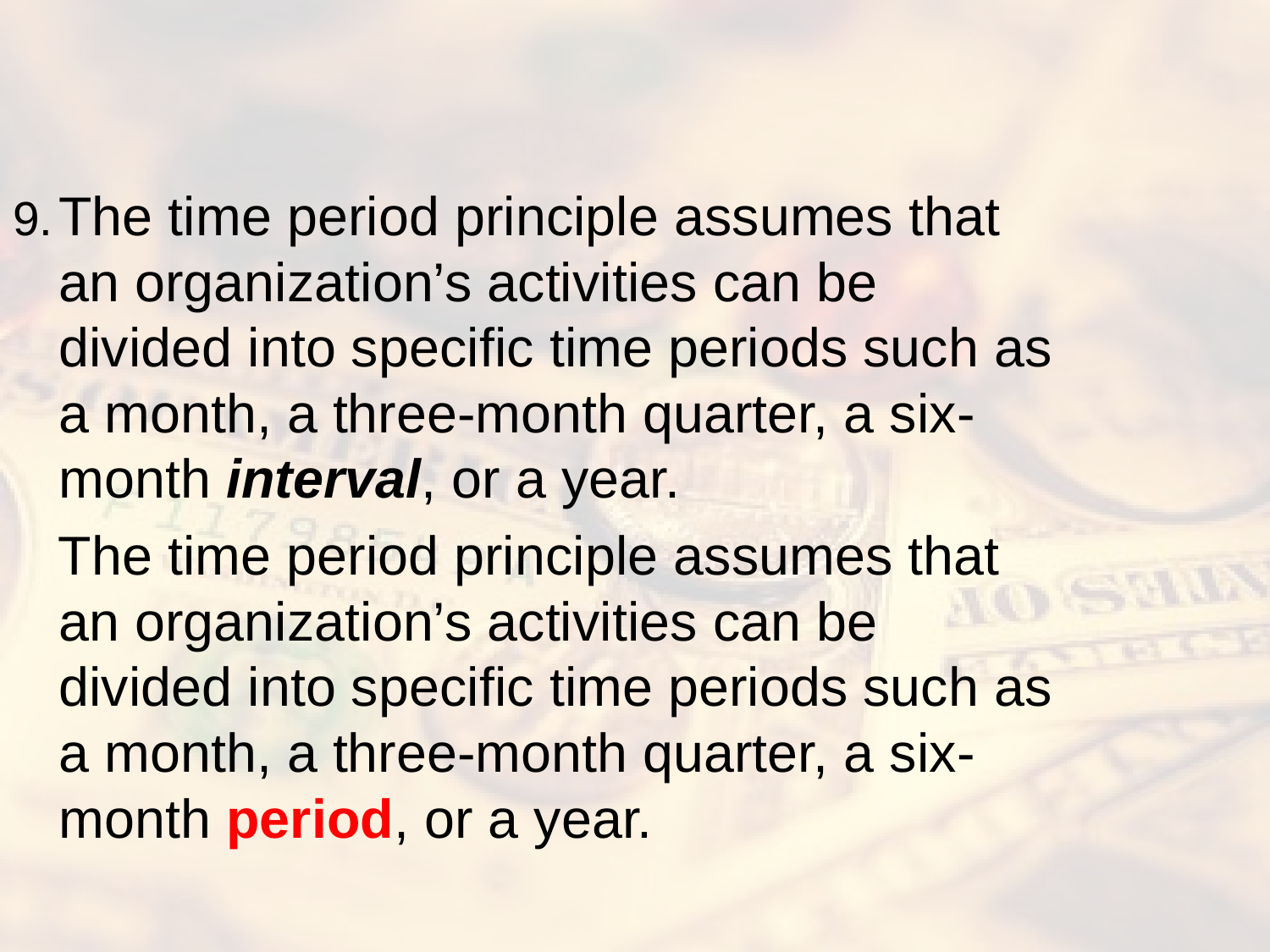

#

9.	The time period principle assumes that an organization’s activities can be divided into specific time periods such as a month, a three-month quarter, a six-month interval, or a year.
   The time period principle assumes that an organization’s activities can be divided into specific time periods such as a month, a three-month quarter, a six-month period, or a year.